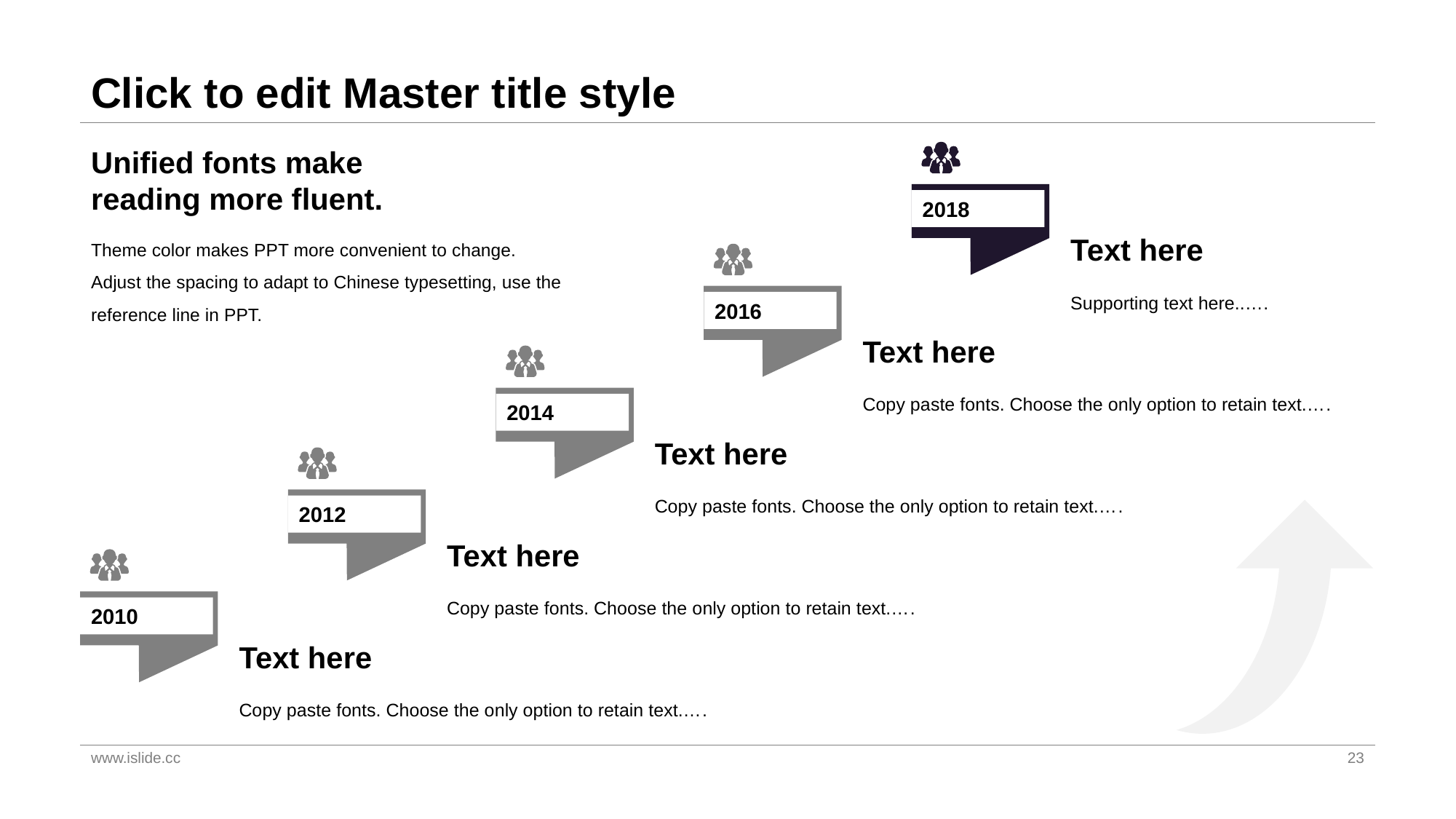

# Click to edit Master title style
Unified fonts make
reading more fluent.

2018
Text here
Supporting text here..….
Theme color makes PPT more convenient to change.
Adjust the spacing to adapt to Chinese typesetting, use the reference line in PPT.

2016
Text here
Copy paste fonts. Choose the only option to retain text.….

2014
Text here
Copy paste fonts. Choose the only option to retain text.….

2012
Text here
Copy paste fonts. Choose the only option to retain text.….

2010
Text here
Copy paste fonts. Choose the only option to retain text.….
www.islide.cc
23